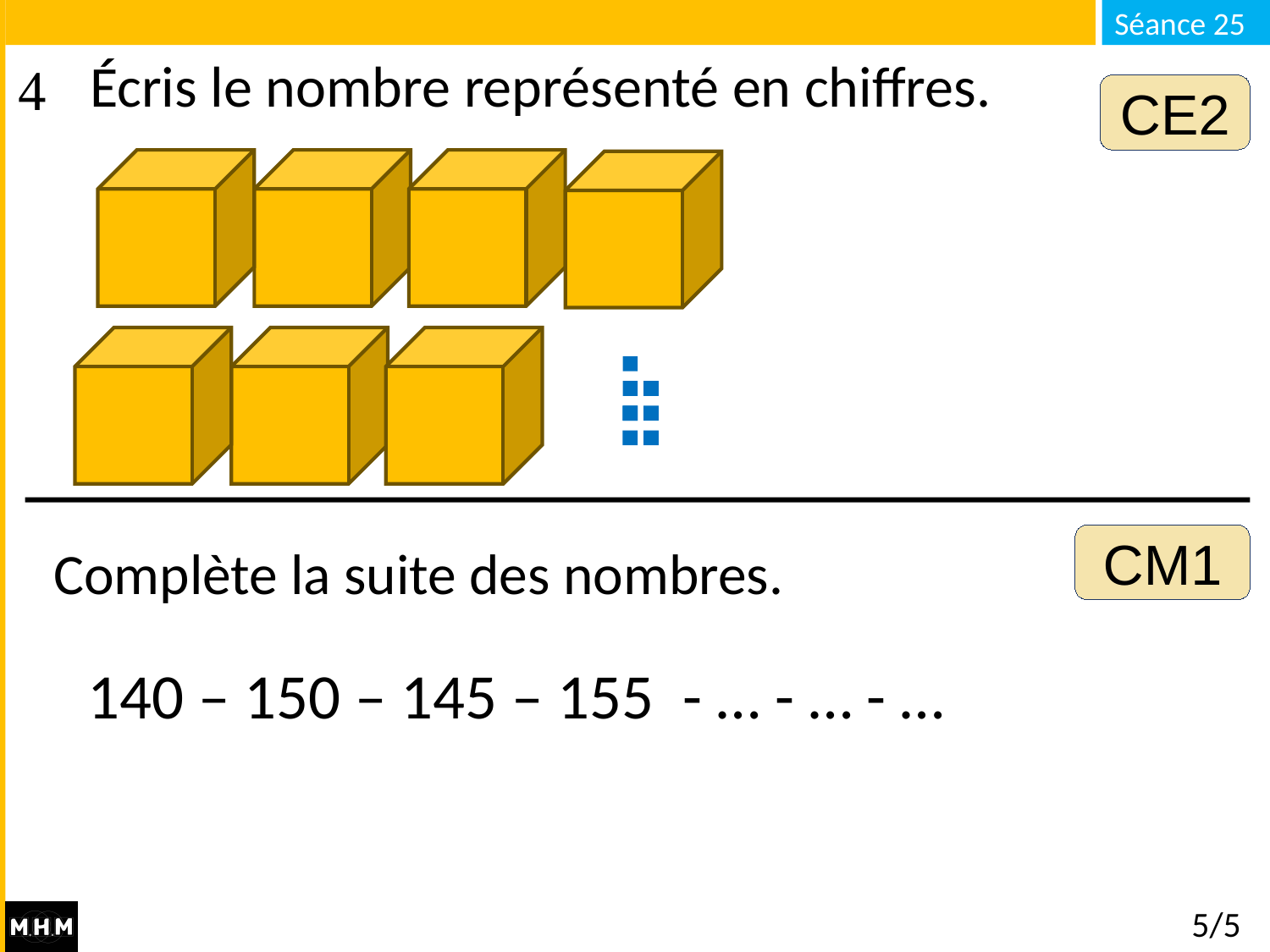

# Écris le nombre représenté en chiffres.
CE2

CM1
Complète la suite des nombres.
140 – 150 – 145 – 155  - … - … - …
5/5